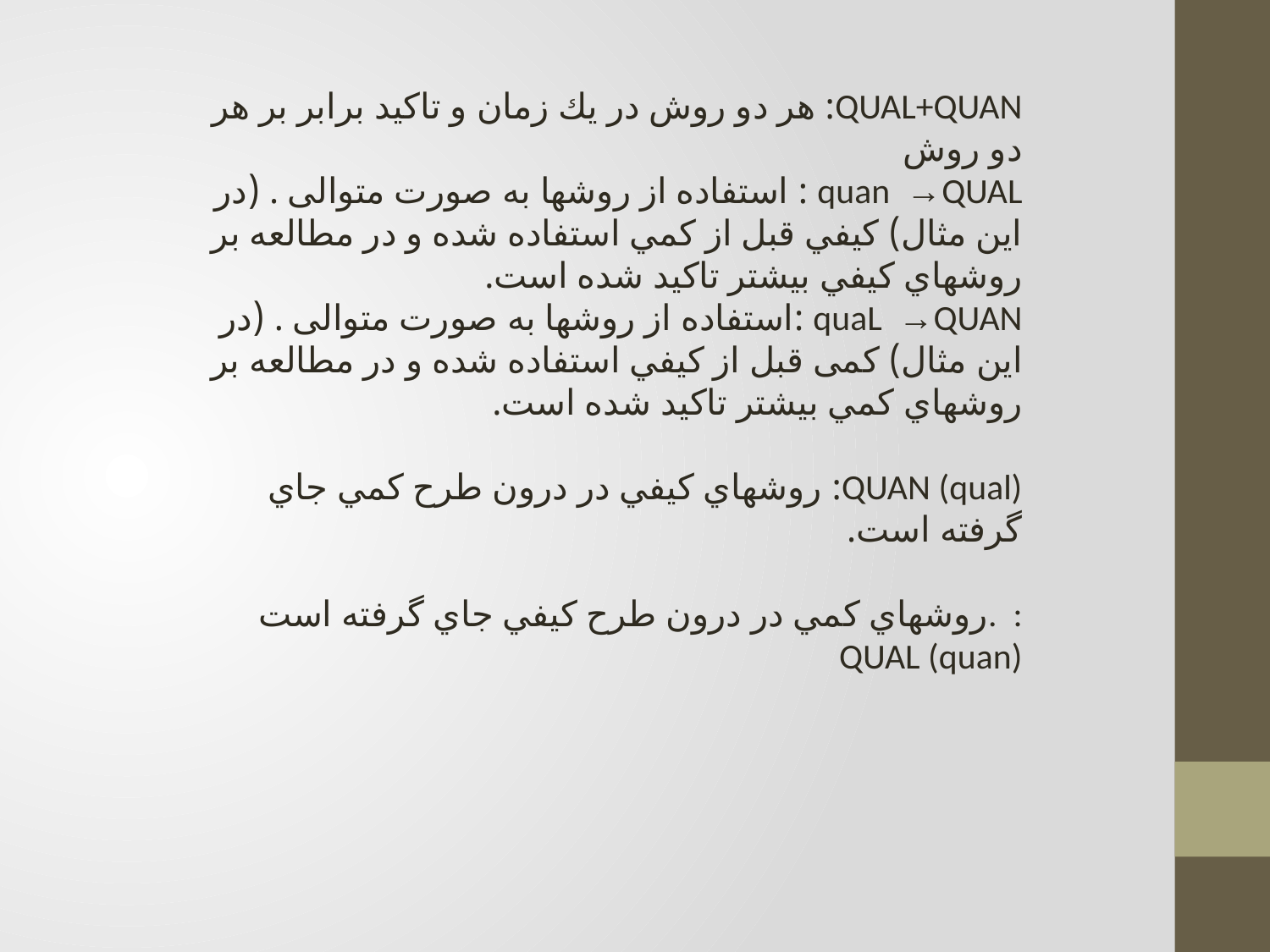

QUAL+QUAN: هر دو روش در يك زمان و تاکید برابر بر هر دو روش
quan  →QUAL : استفاده از روشها به صورت متوالی . (در اين مثال) كيفي قبل از كمي استفاده شده و در مطالعه بر روشهاي كيفي بیشتر تاكيد شده است.
quaL  →QUAN :استفاده از روشها به صورت متوالی . (در اين مثال) کمی قبل از كیفي استفاده شده و در مطالعه بر روشهاي كمي بیشتر تاكيد شده است.

QUAN (qual): روشهاي كيفي در درون طرح كمي جاي گرفته‌ است.

روشهاي كمي در درون طرح كیفي جاي گرفته‌ است.  : QUAL (quan)